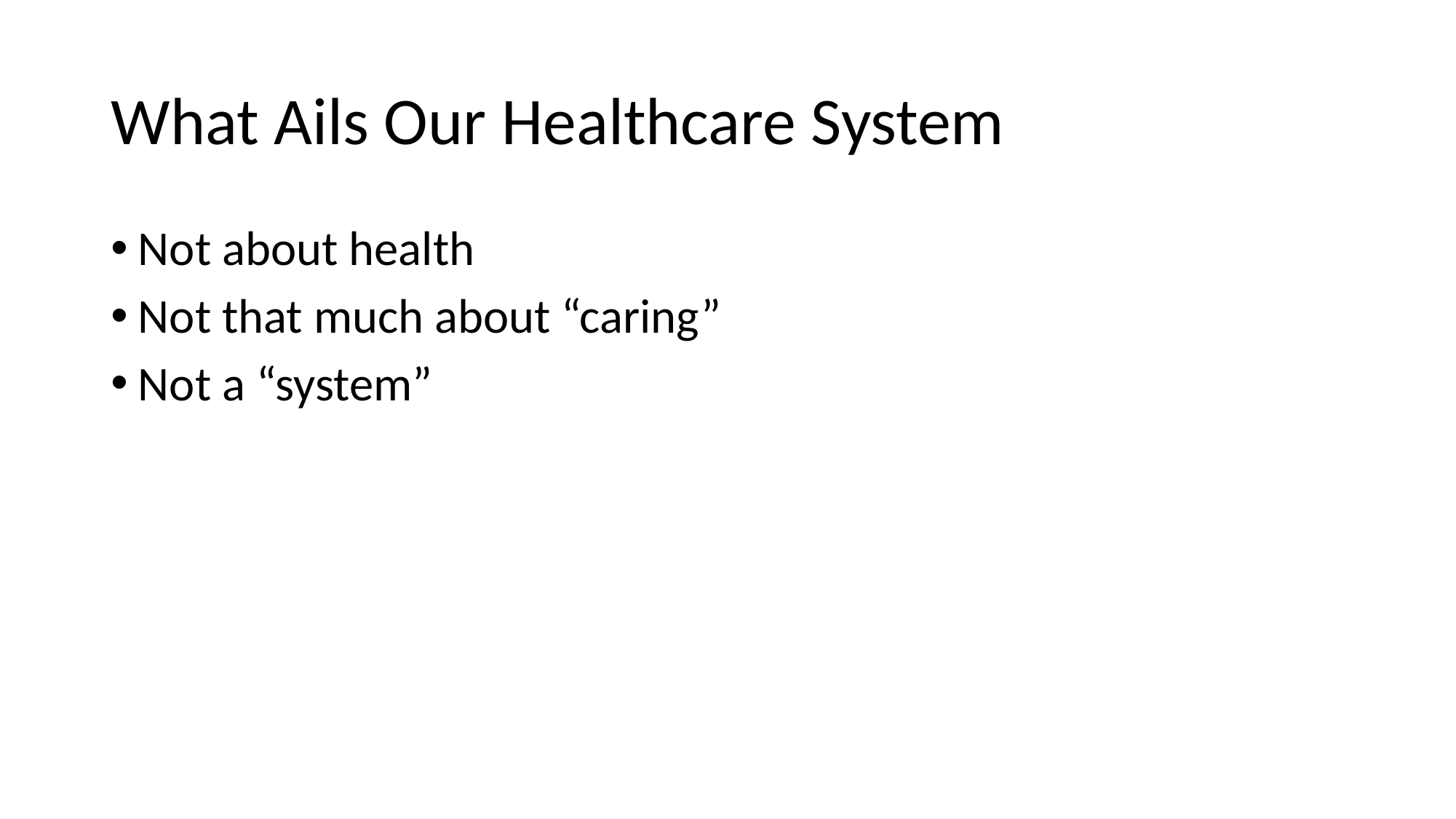

# What Ails Our Healthcare System
Not about health
Not that much about “caring”
Not a “system”